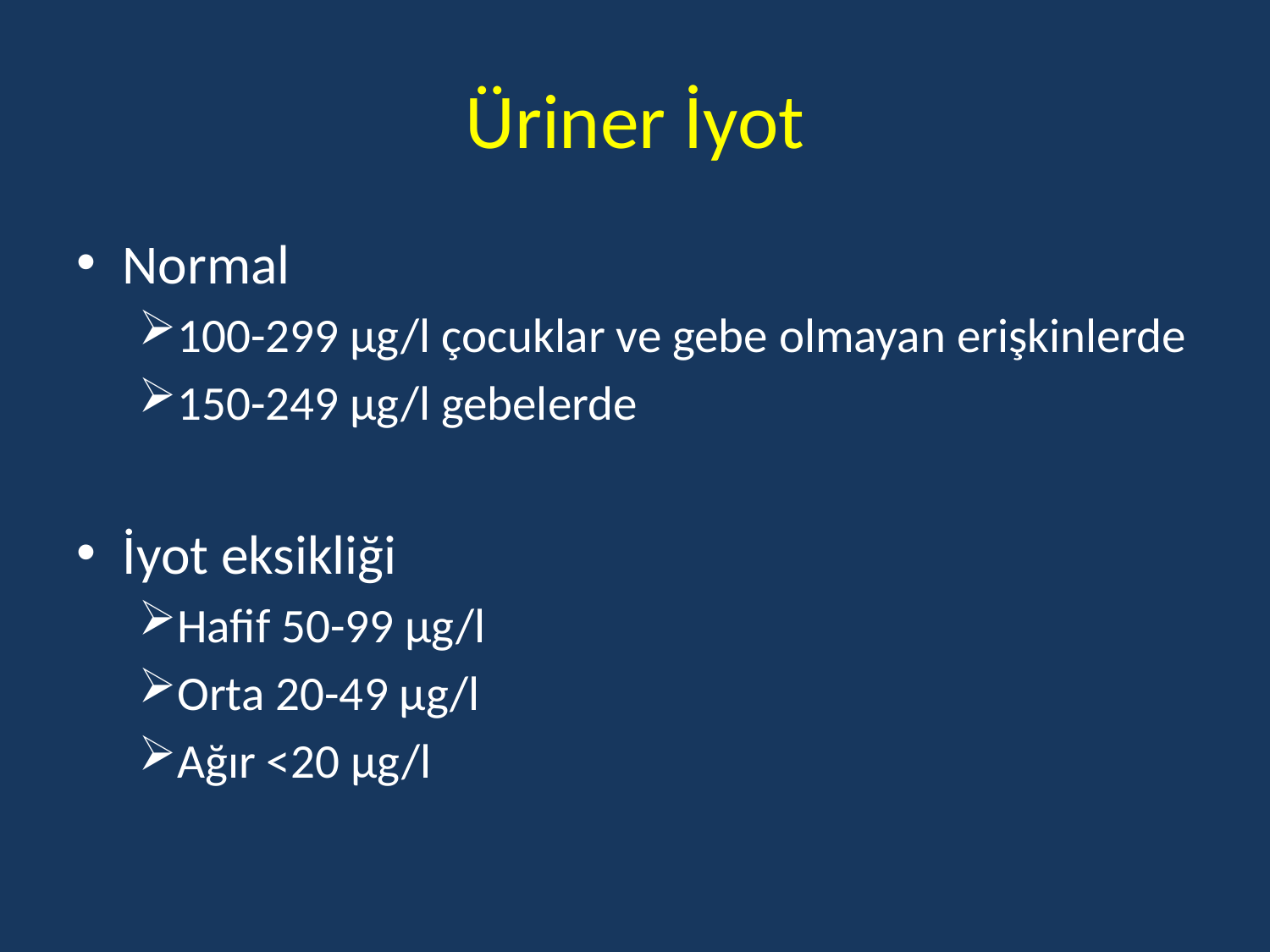

# Üriner İyot
Normal
100-299 µg/l çocuklar ve gebe olmayan erişkinlerde
150-249 µg/l gebelerde

İyot eksikliği
Hafif 50-99 µg/l
Orta 20-49 µg/l
Ağır <20 µg/l